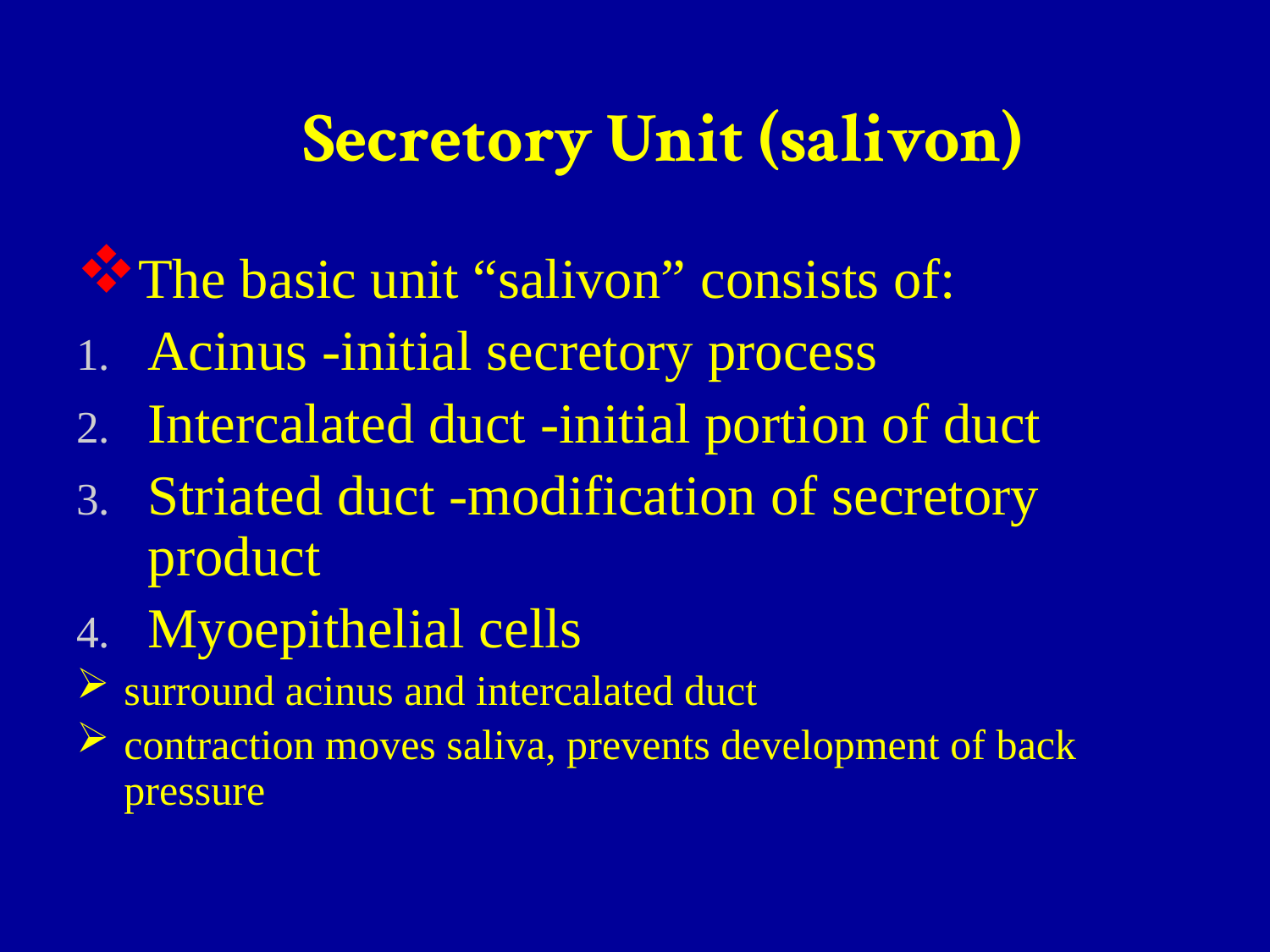

# Secretory Unit (salivon)
The basic unit “salivon” consists of:
Acinus -initial secretory process
Intercalated duct -initial portion of duct
Striated duct -modification of secretory product
Myoepithelial cells
surround acinus and intercalated duct
contraction moves saliva, prevents development of back pressure